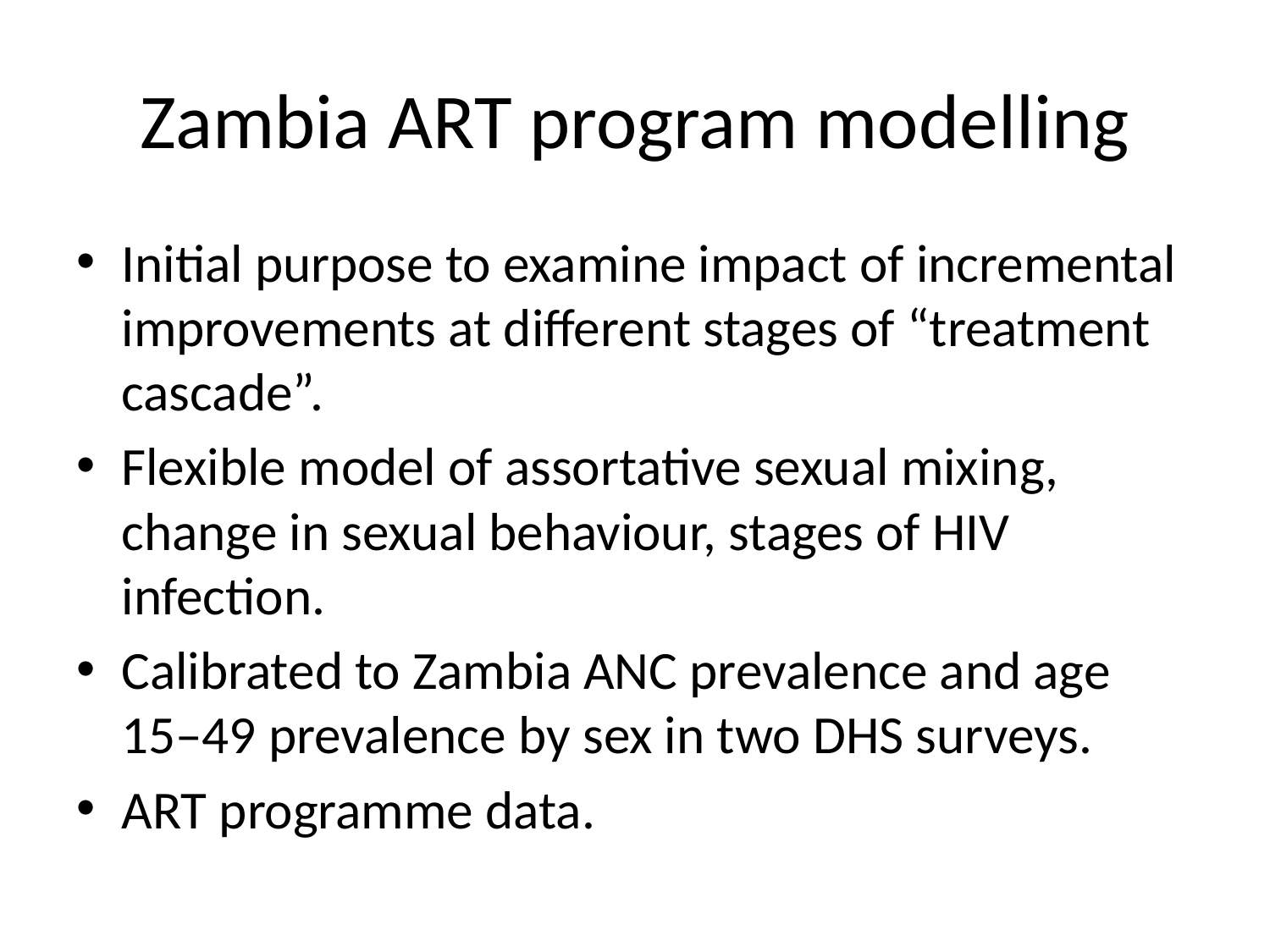

# Zambia ART program modelling
Initial purpose to examine impact of incremental improvements at different stages of “treatment cascade”.
Flexible model of assortative sexual mixing, change in sexual behaviour, stages of HIV infection.
Calibrated to Zambia ANC prevalence and age 15–49 prevalence by sex in two DHS surveys.
ART programme data.